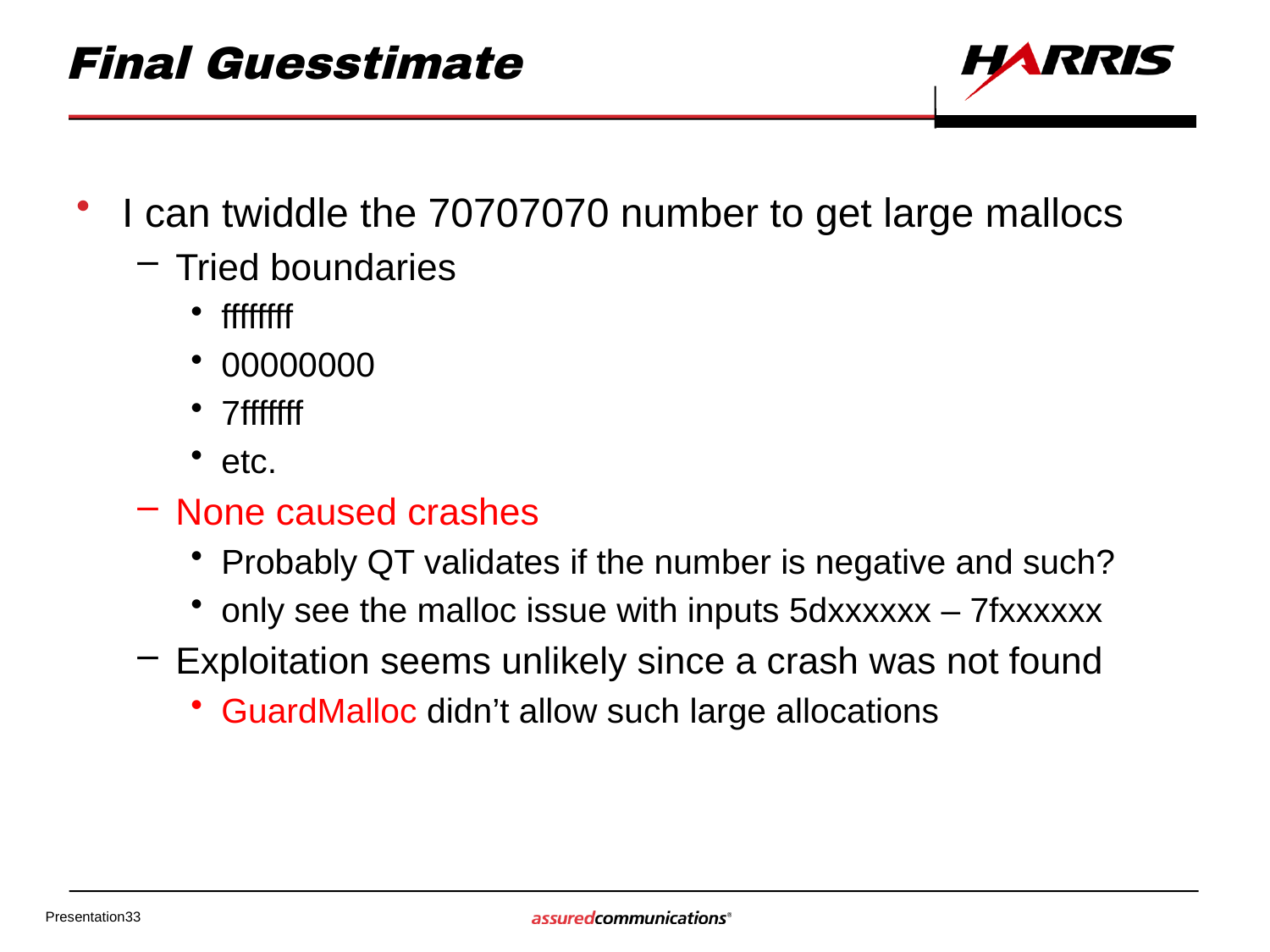

# Final Guesstimate
I can twiddle the 70707070 number to get large mallocs
Tried boundaries
ffffffff
00000000
7fffffff
etc.
None caused crashes
Probably QT validates if the number is negative and such?
only see the malloc issue with inputs 5dxxxxxx – 7fxxxxxx
Exploitation seems unlikely since a crash was not found
GuardMalloc didn’t allow such large allocations